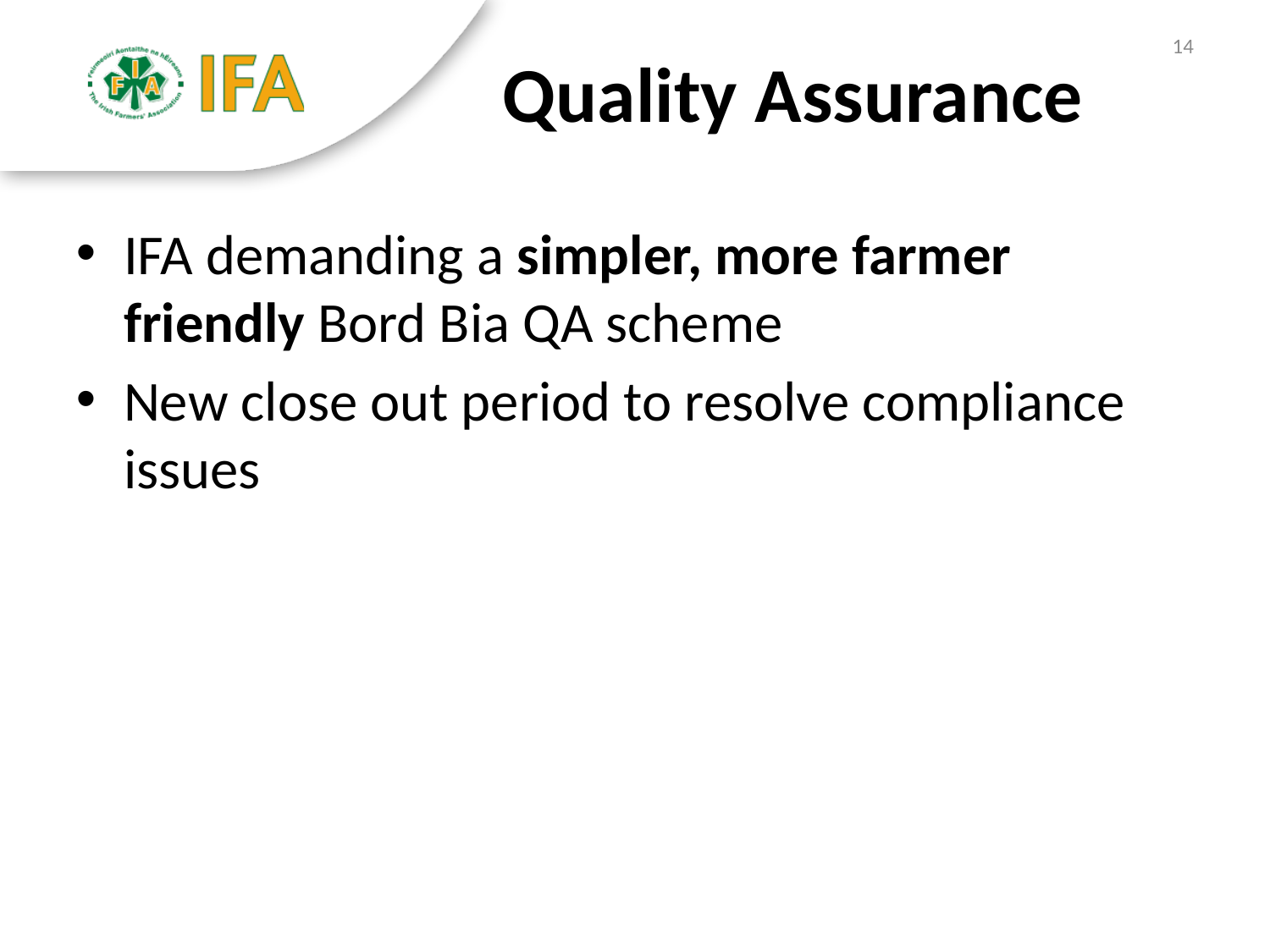

14
# Quality Assurance
IFA demanding a simpler, more farmer friendly Bord Bia QA scheme
New close out period to resolve compliance issues